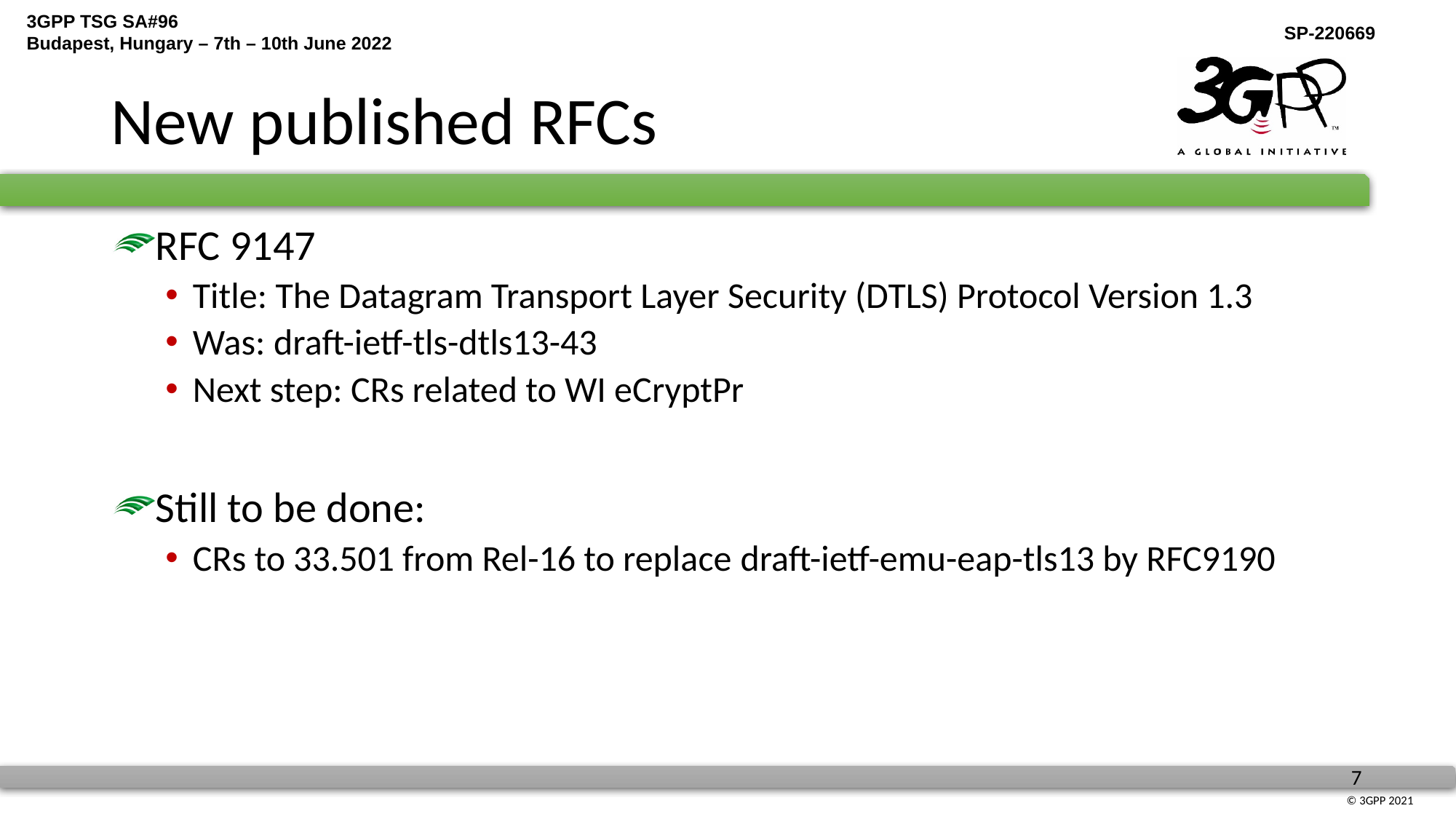

# New published RFCs
RFC 9147
Title: The Datagram Transport Layer Security (DTLS) Protocol Version 1.3
Was: draft-ietf-tls-dtls13-43
Next step: CRs related to WI eCryptPr

Still to be done:
CRs to 33.501 from Rel-16 to replace draft-ietf-emu-eap-tls13 by RFC9190